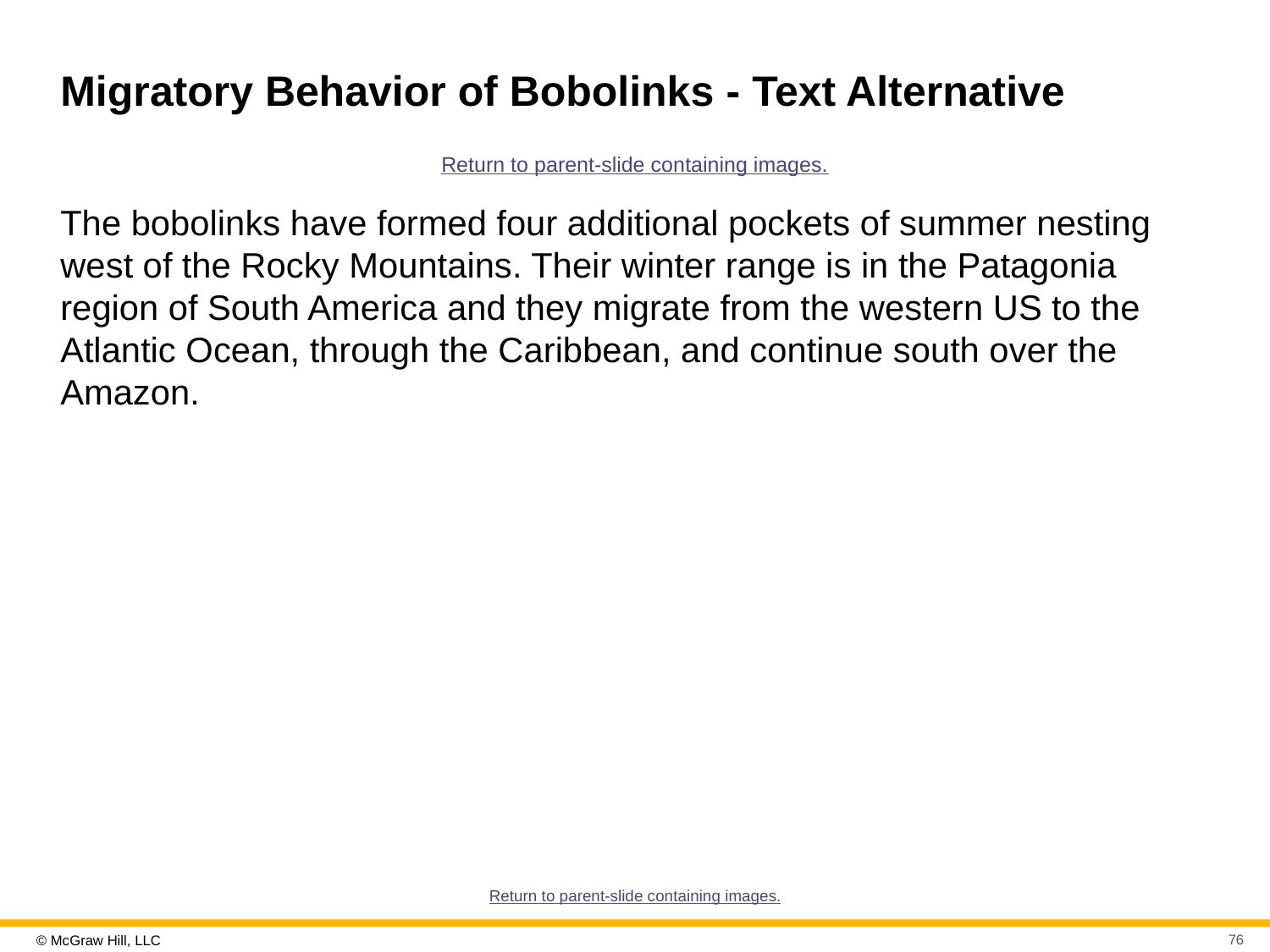

# Migratory Behavior of Bobolinks - Text Alternative
Return to parent-slide containing images.
The bobolinks have formed four additional pockets of summer nesting west of the Rocky Mountains. Their winter range is in the Patagonia region of South America and they migrate from the western US to the Atlantic Ocean, through the Caribbean, and continue south over the Amazon.
Return to parent-slide containing images.
76